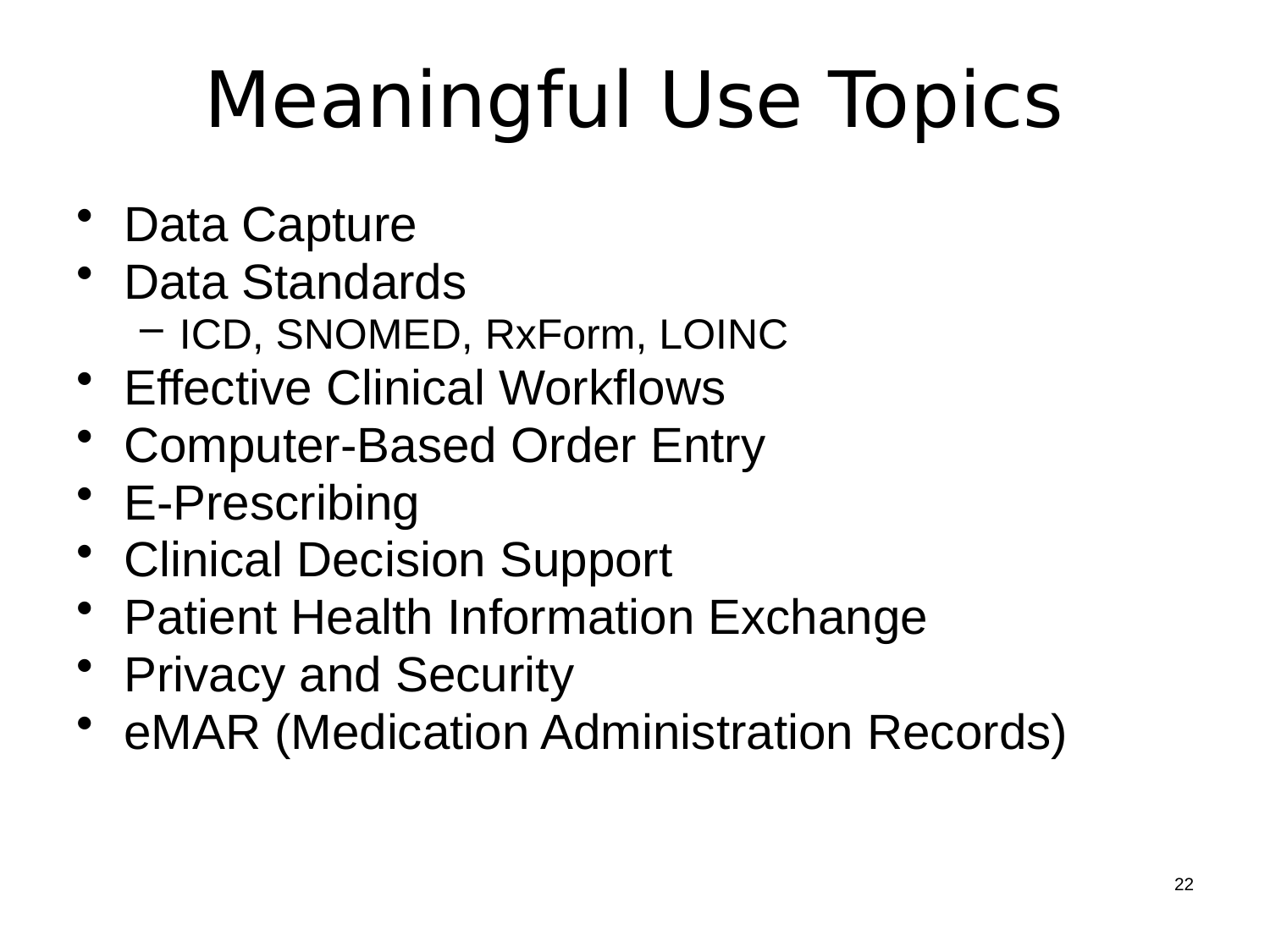

# Meaningful Use Topics
Data Capture
Data Standards
ICD, SNOMED, RxForm, LOINC
Effective Clinical Workflows
Computer-Based Order Entry
E-Prescribing
Clinical Decision Support
Patient Health Information Exchange
Privacy and Security
eMAR (Medication Administration Records)
22